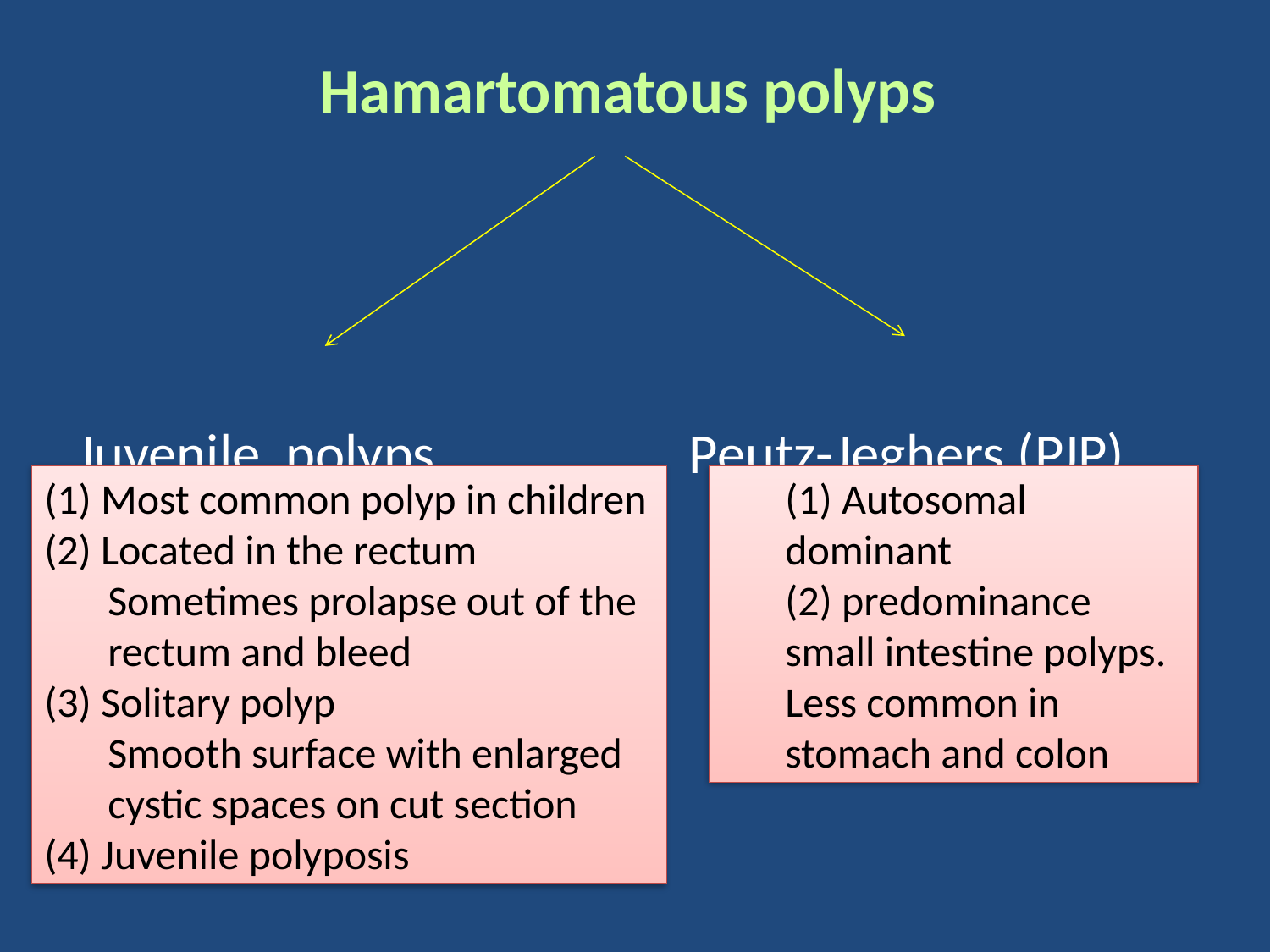

# Hamartomatous polyps

Juvenile  polyps                    Peutz-Jeghers (PJP) (PJP)polyps(PJP)

(1) Most common polyp in children
(2) Located in the rectum
Sometimes prolapse out of the rectum and bleed
(3) Solitary polyp
Smooth surface with enlarged cystic spaces on cut section
(4) Juvenile polyposis
(1) Autosomal dominant
(2) predominance small intestine polyps. Less common in stomach and colon